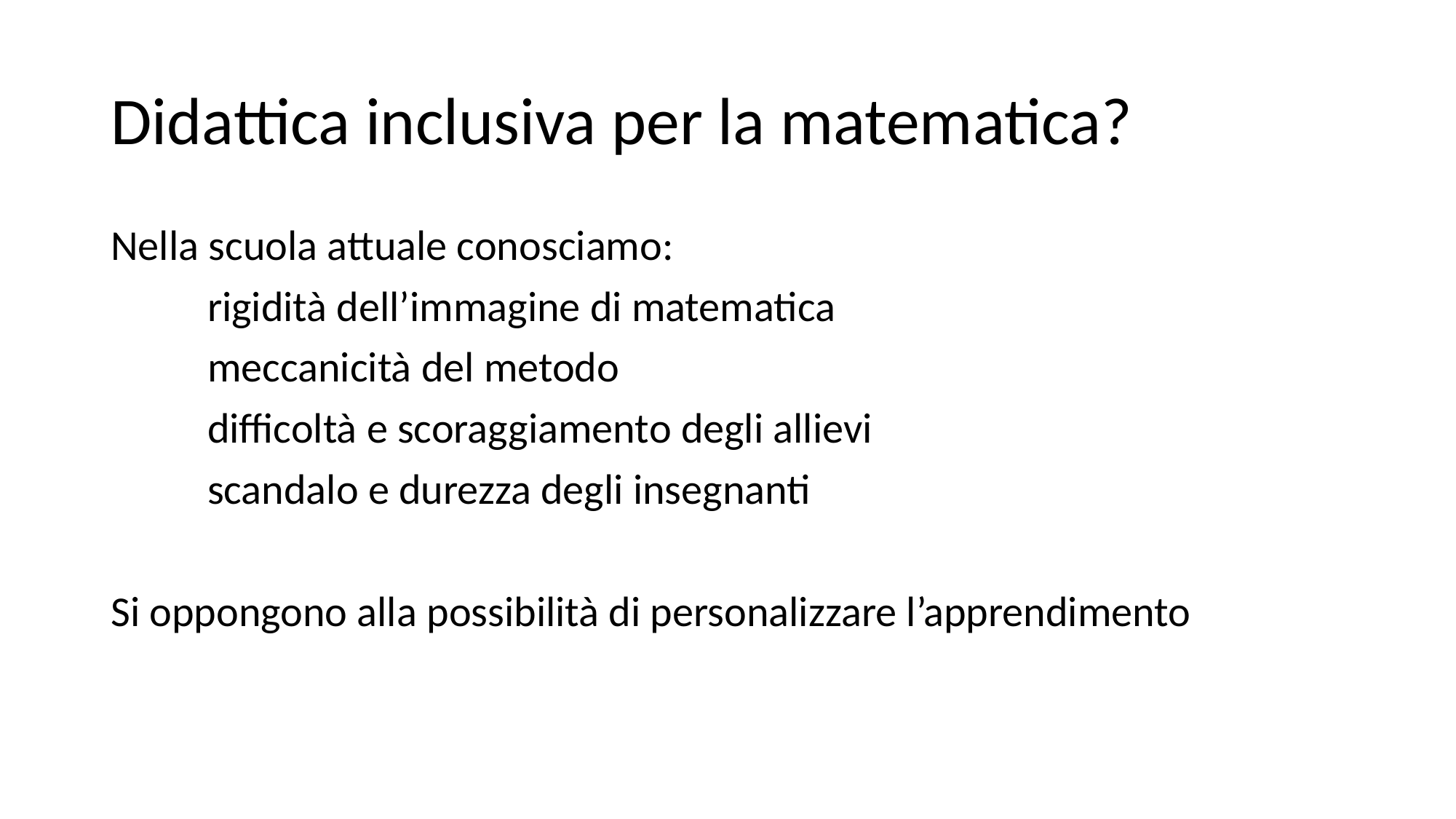

# Didattica inclusiva per la matematica?
Nella scuola attuale conosciamo:
          rigidità dell’immagine di matematica
          meccanicità del metodo
          difficoltà e scoraggiamento degli allievi
          scandalo e durezza degli insegnanti

Si oppongono alla possibilità di personalizzare l’apprendimento